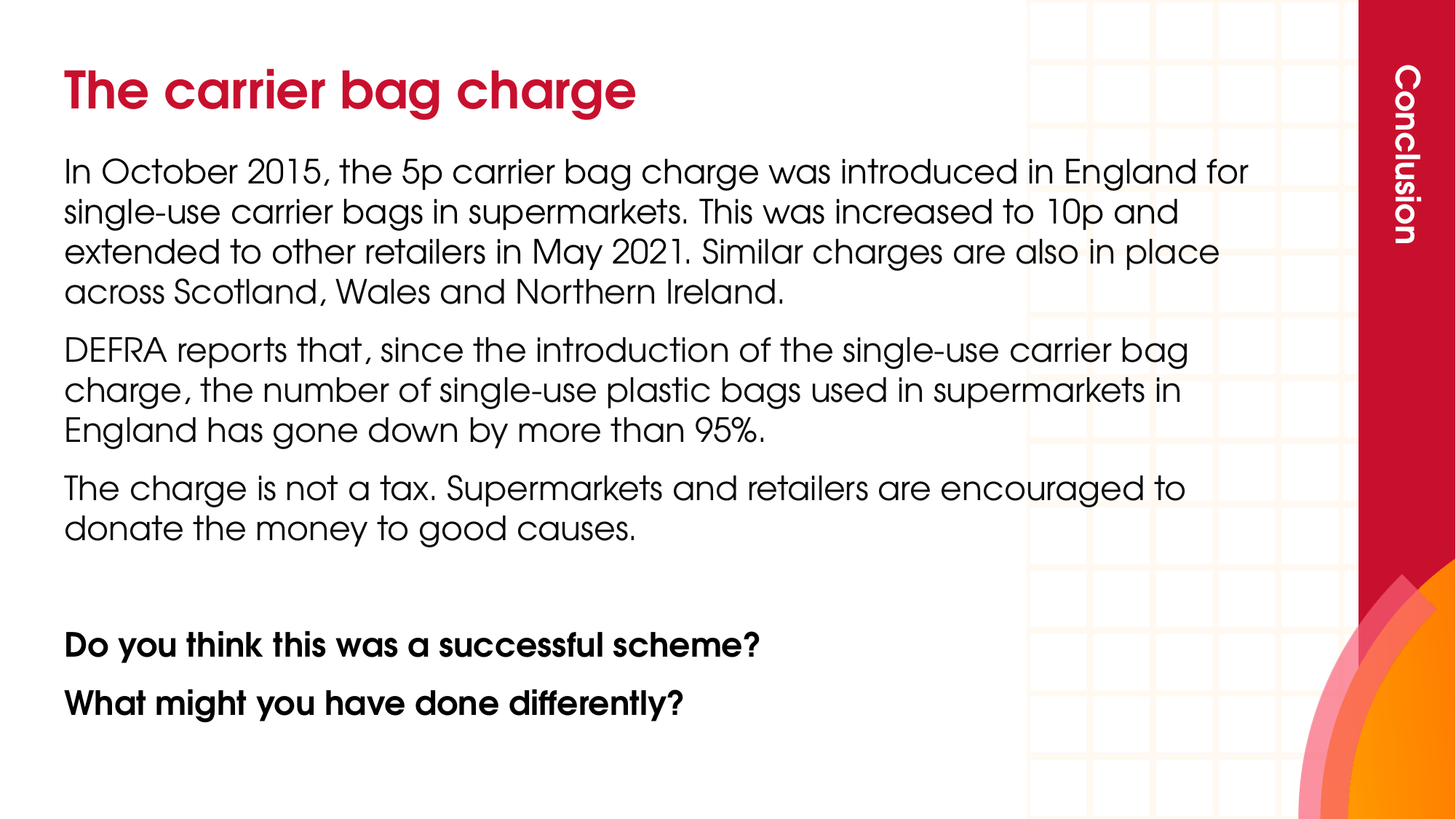

# The carrier bag charge
Conclusion
In October 2015, the 5p carrier bag charge was introduced in England for single-use carrier bags in supermarkets. This was increased to 10p and extended to other retailers in May 2021. Similar charges are also in place across Scotland, Wales and Northern Ireland.
DEFRA reports that, since the introduction of the single-use carrier bag charge, the number of single-use plastic bags used in supermarkets in England has gone down by more than 95%.
The charge is not a tax. Supermarkets and retailers are encouraged to donate the money to good causes.

Do you think this was a successful scheme?
What might you have done differently?